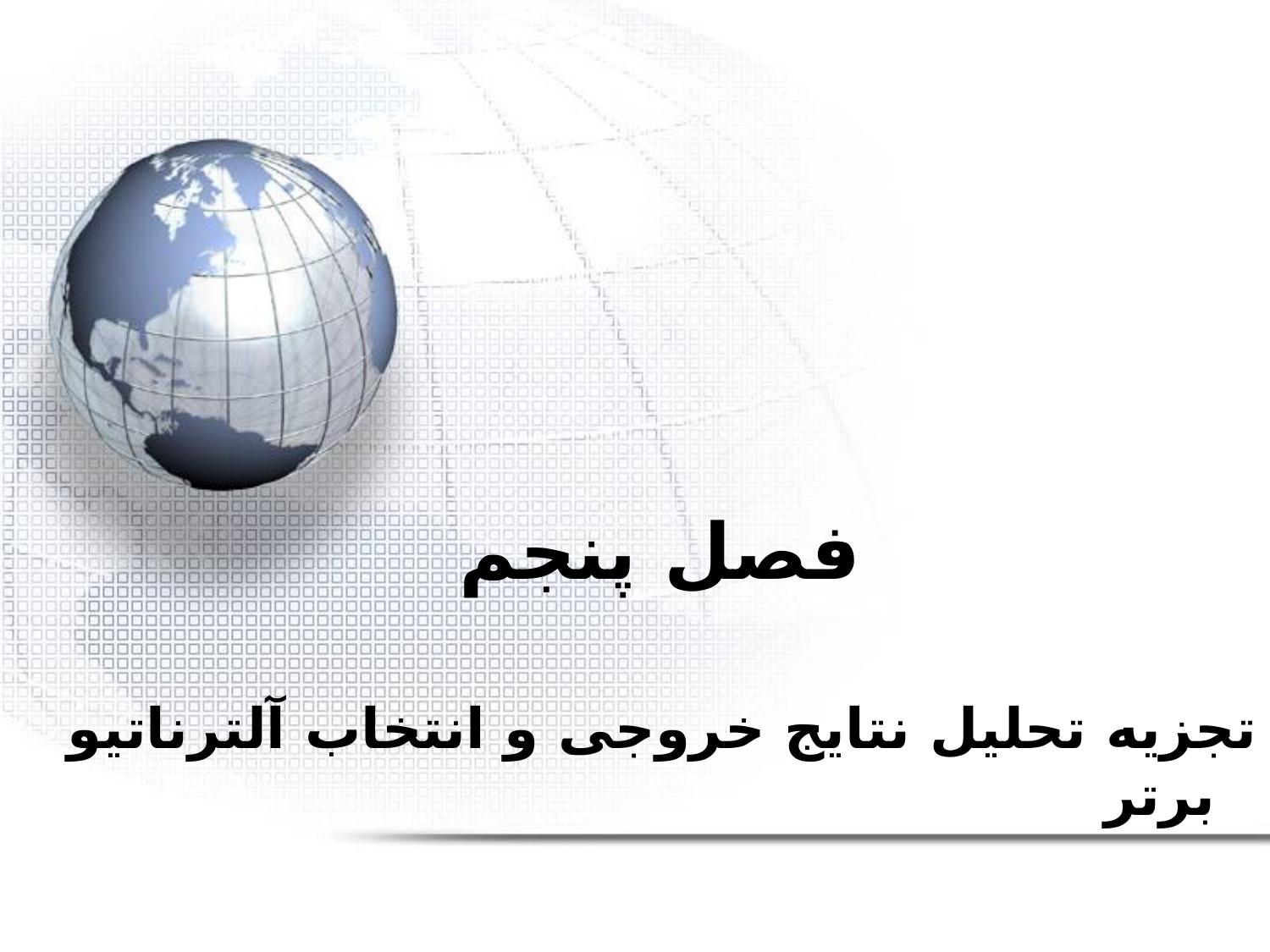

فصل پنجم
تجزیه تحلیل نتایج خروجی و انتخاب آلترناتیو برتر